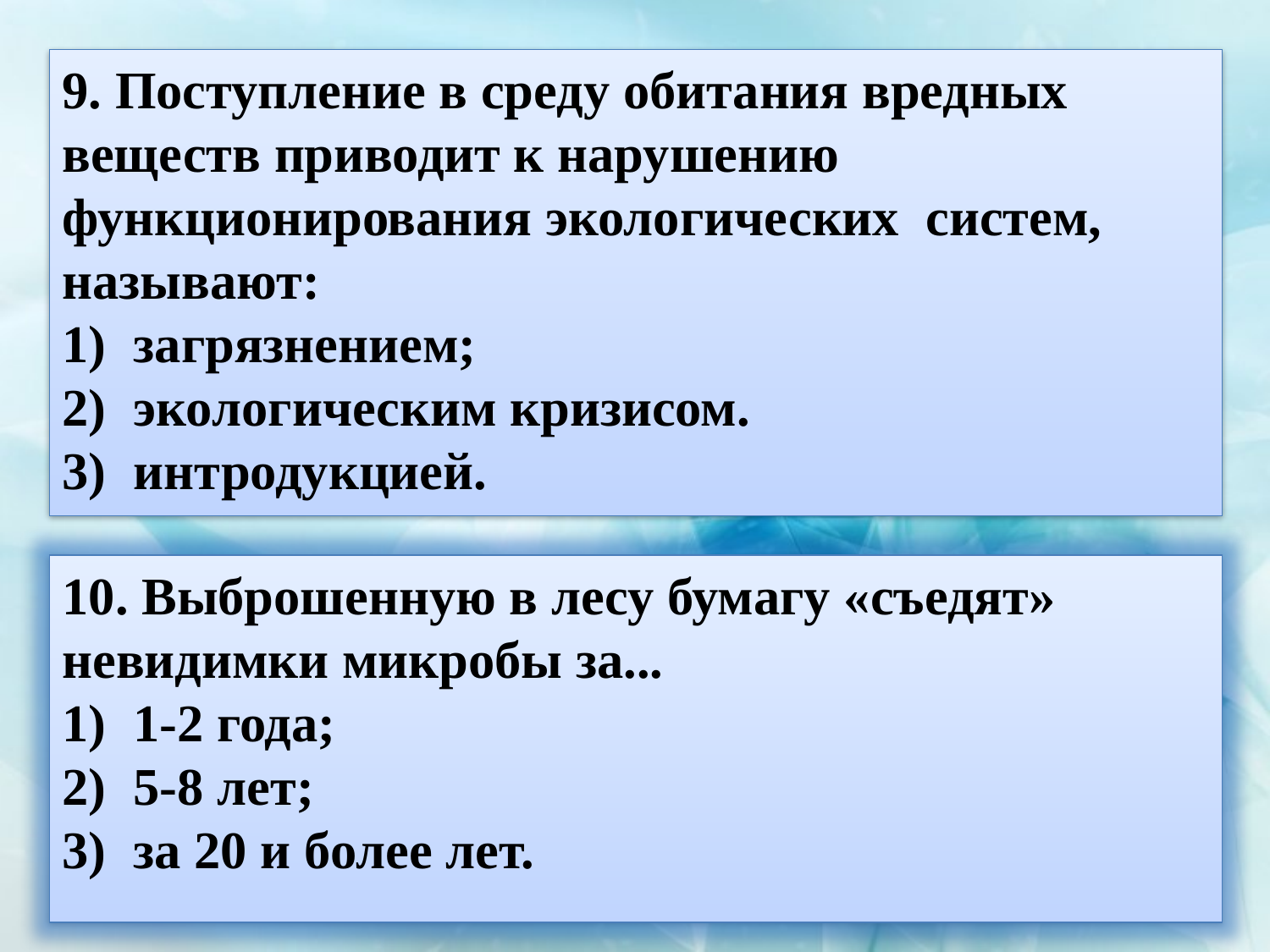

9. Поступление в среду обитания вредных  веществ приводит к нарушению функционирования экологических  систем, называют:
загрязнением;
экологическим кризисом.
интродукцией.

10. Выброшенную в лесу бумагу «съедят» невидимки микробы за...
1-2 года;
5-8 лет;
за 20 и более лет.